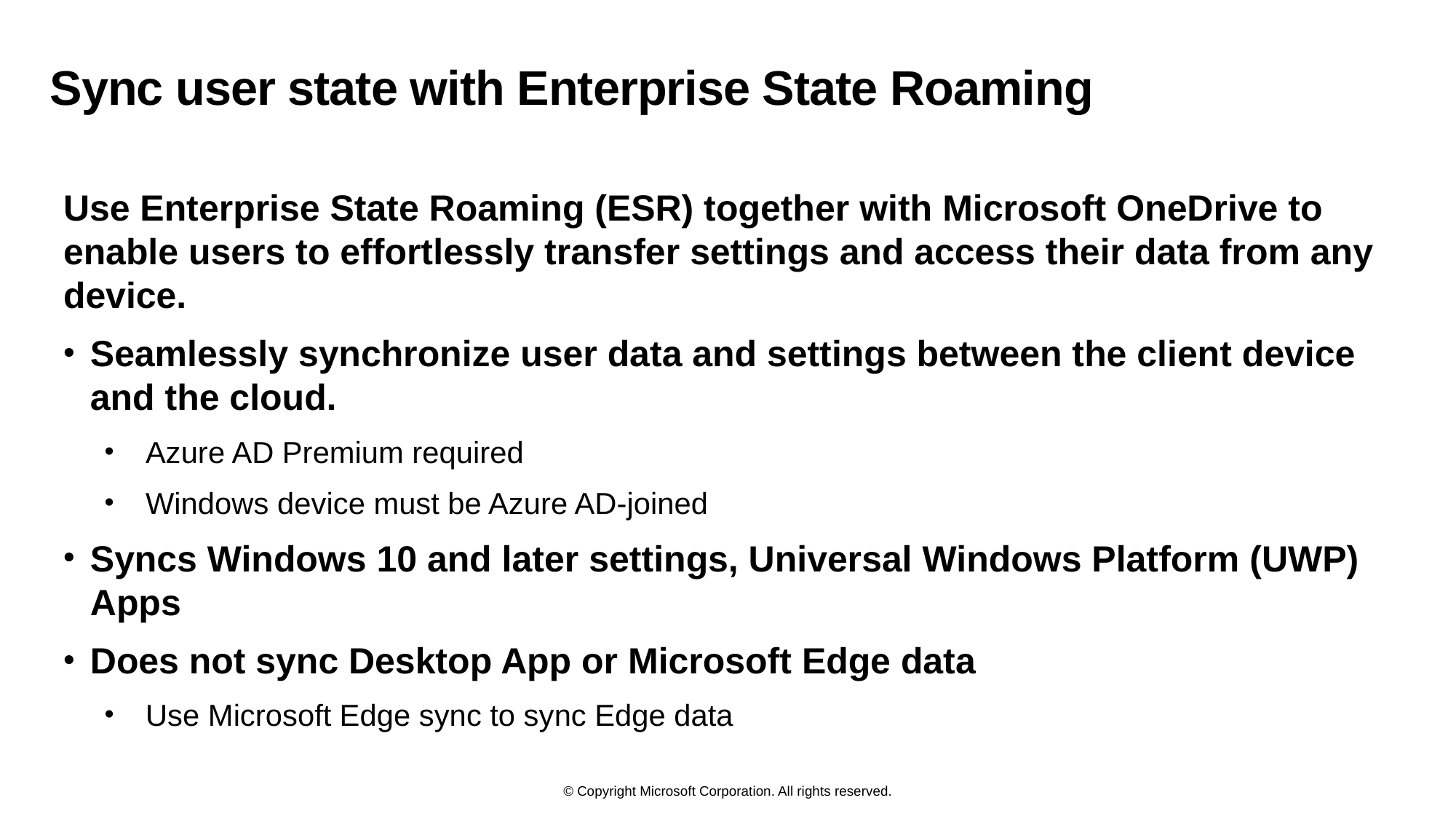

# Sync user state with Enterprise State Roaming
Use Enterprise State Roaming (ESR) together with Microsoft OneDrive to enable users to effortlessly transfer settings and access their data from any device.
Seamlessly synchronize user data and settings between the client device and the cloud.
Azure AD Premium required
Windows device must be Azure AD-joined
Syncs Windows 10 and later settings, Universal Windows Platform (UWP) Apps
Does not sync Desktop App or Microsoft Edge data
Use Microsoft Edge sync to sync Edge data